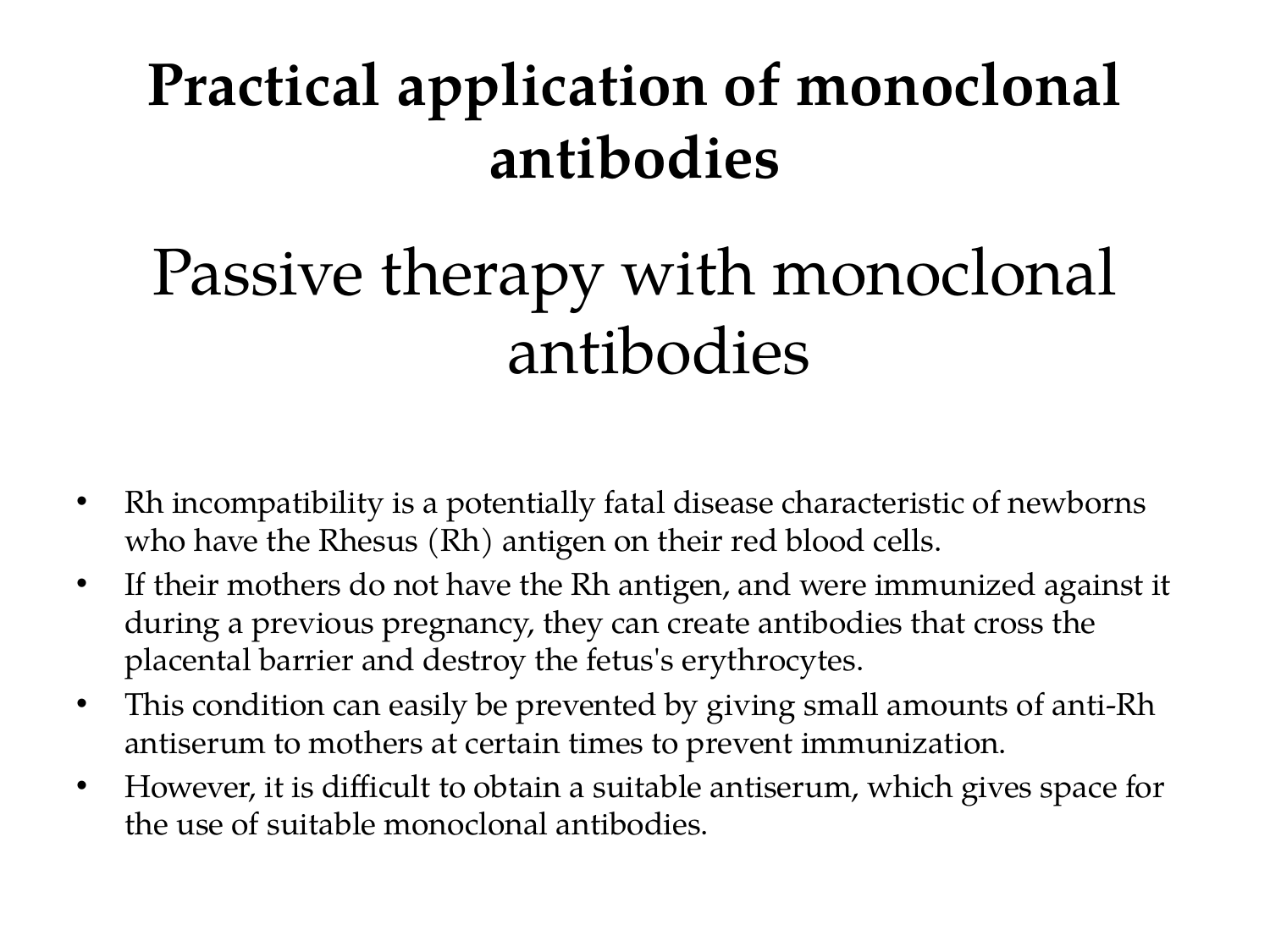

# Practical application of monoclonal antibodies
Passive therapy with monoclonal antibodies

Rh incompatibility is a potentially fatal disease characteristic of newborns who have the Rhesus (Rh) antigen on their red blood cells.
If their mothers do not have the Rh antigen, and were immunized against it during a previous pregnancy, they can create antibodies that cross the placental barrier and destroy the fetus's erythrocytes.
This condition can easily be prevented by giving small amounts of anti-Rh antiserum to mothers at certain times to prevent immunization.
However, it is difficult to obtain a suitable antiserum, which gives space for the use of suitable monoclonal antibodies.